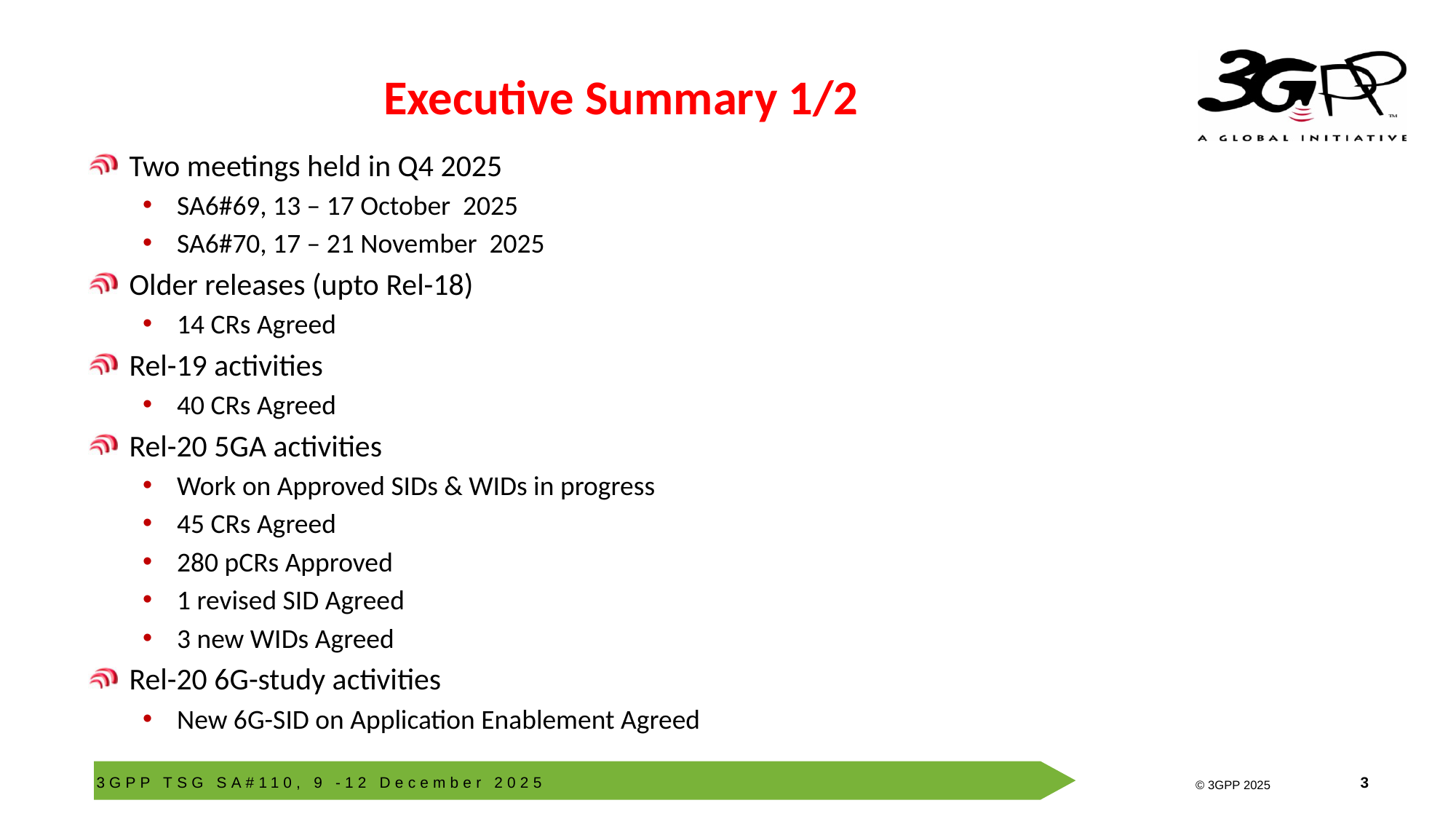

# Executive Summary 1/2
Two meetings held in Q4 2025
SA6#69, 13 – 17 October  2025
SA6#70, 17 – 21 November  2025
Older releases (upto Rel-18)
14 CRs Agreed
Rel-19 activities
40 CRs Agreed
Rel-20 5GA activities
Work on Approved SIDs & WIDs in progress
45 CRs Agreed
280 pCRs Approved
1 revised SID Agreed
3 new WIDs Agreed
Rel-20 6G-study activities
New 6G-SID on Application Enablement Agreed